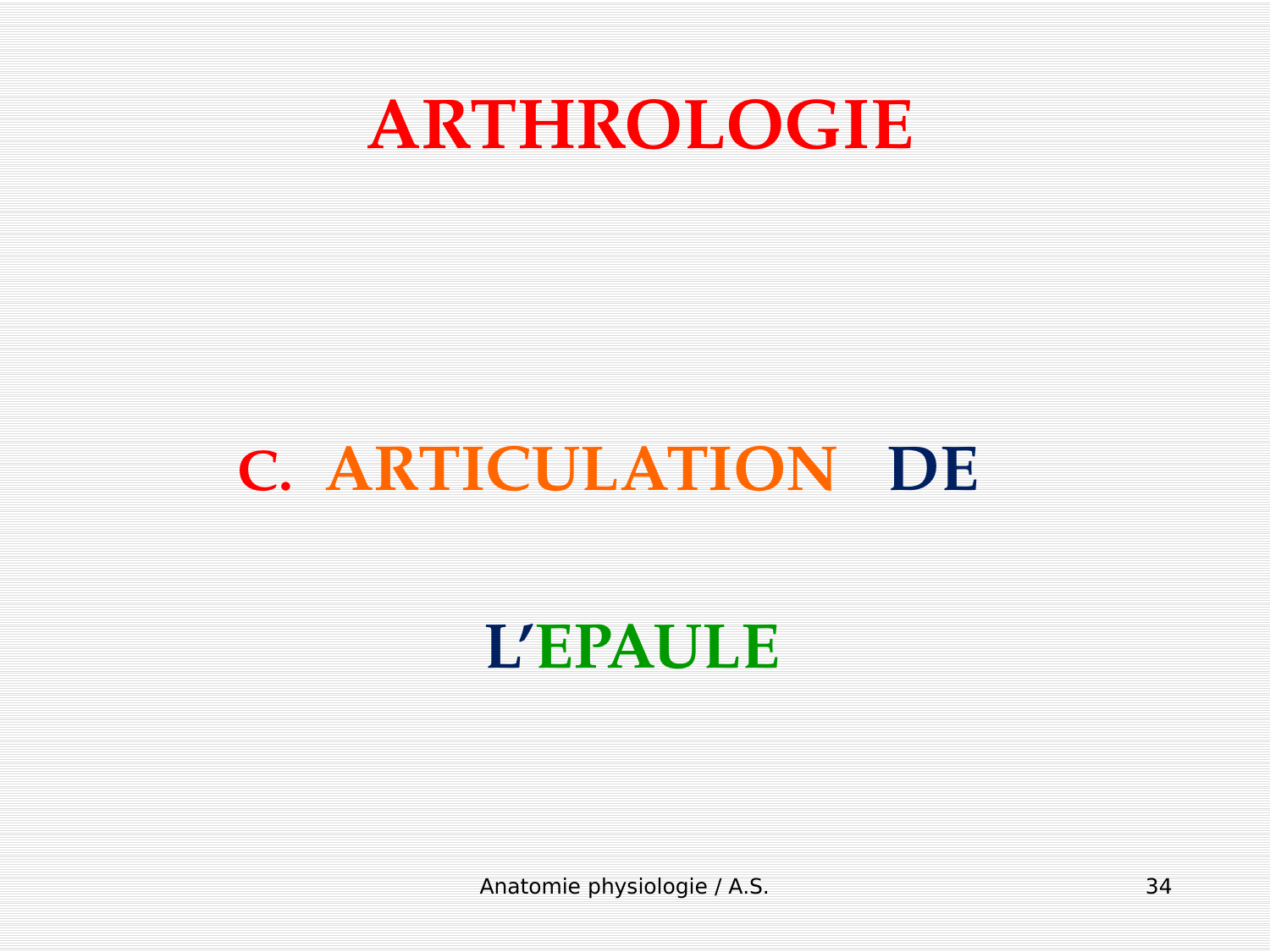

# ARTHROLOGIE

 ARTICULATION   DE

L’EPAULE
Anatomie physiologie / A.S.
34